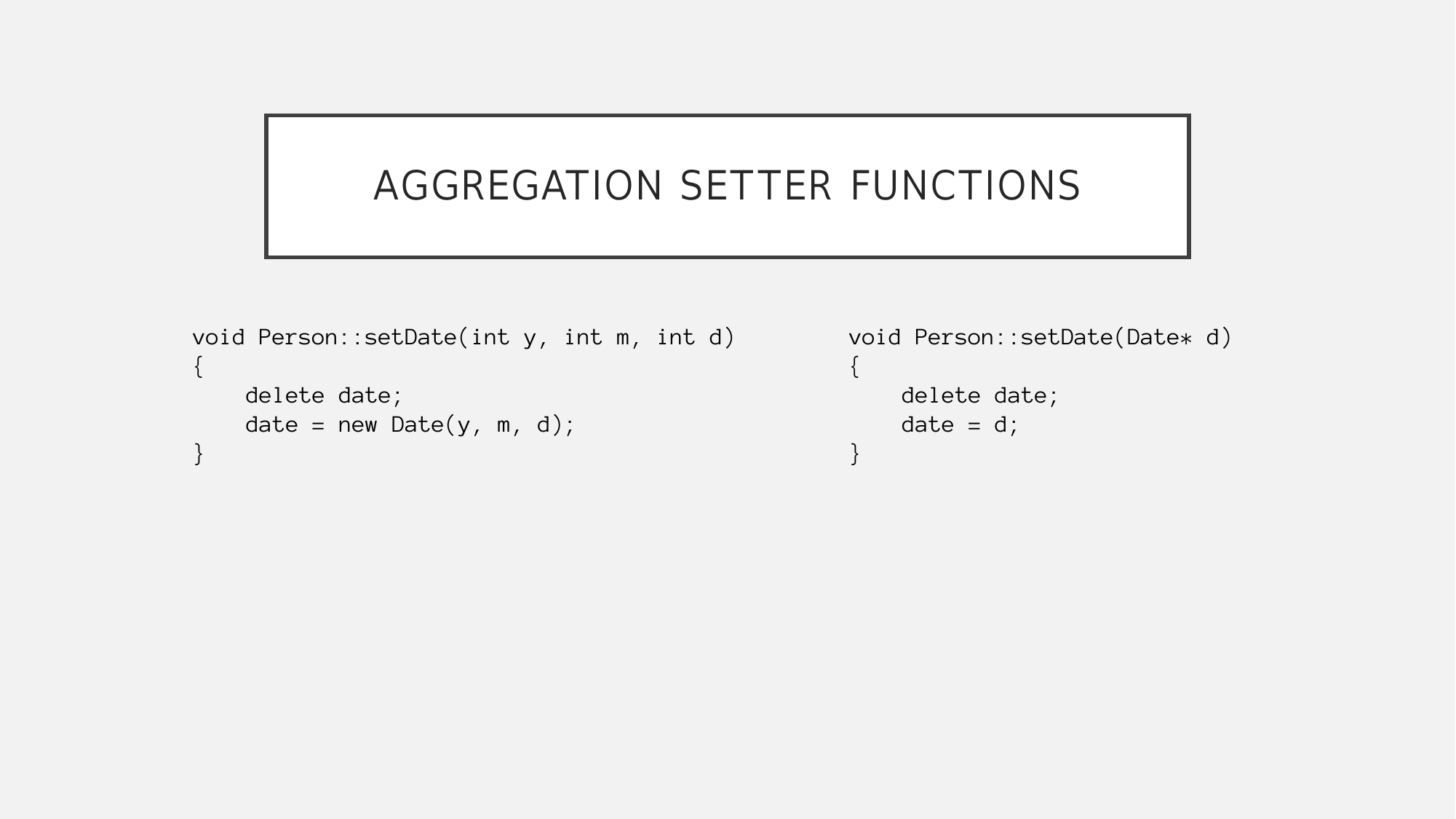

# Aggregation setter functions
void Person::setDate(Date* d)
{
    delete date;
    date = d;
}
void Person::setDate(int y, int m, int d)
{
    delete date;
    date = new Date(y, m, d);
}